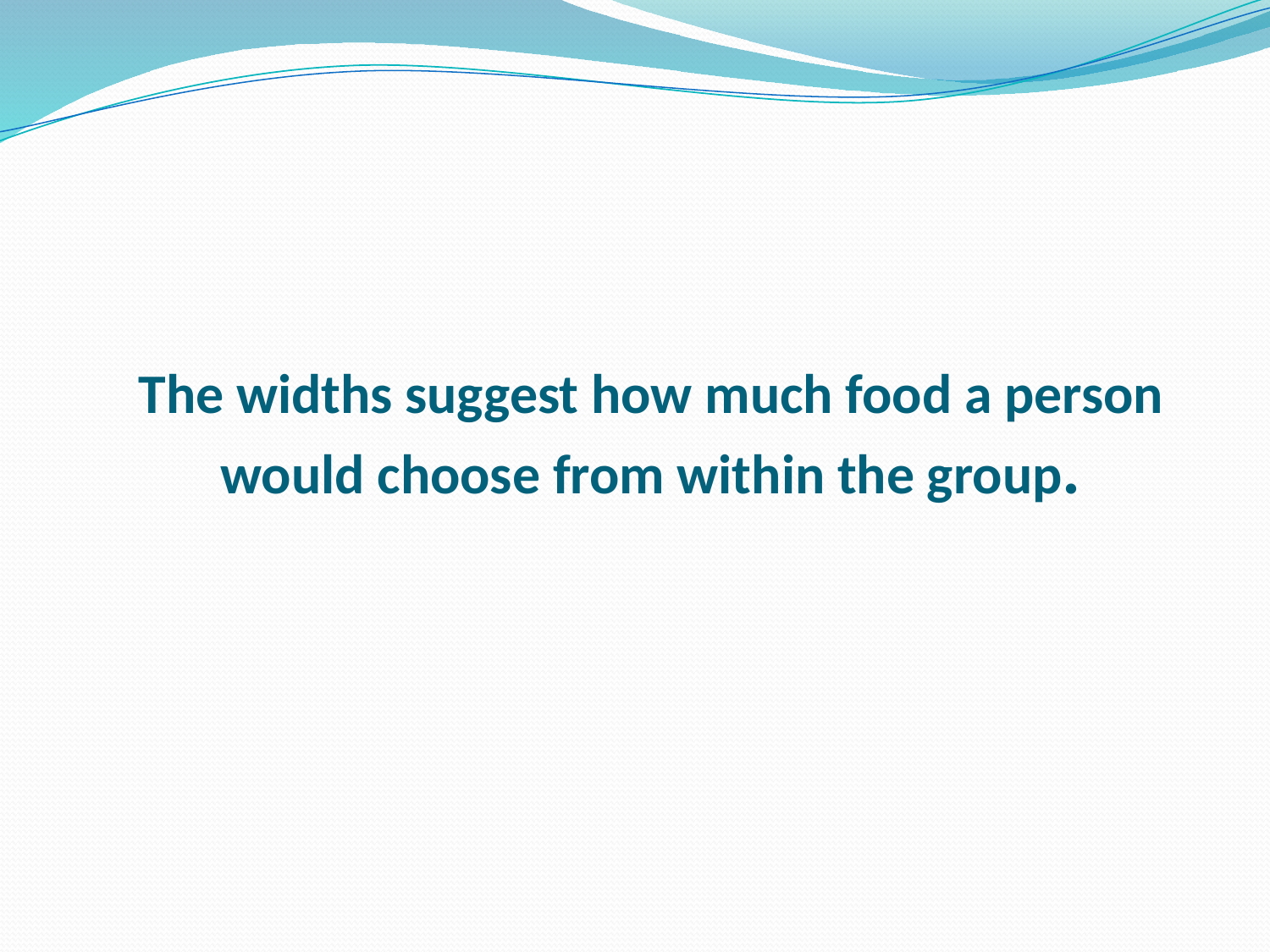

# The widths suggest how much food a person would choose from within the group.